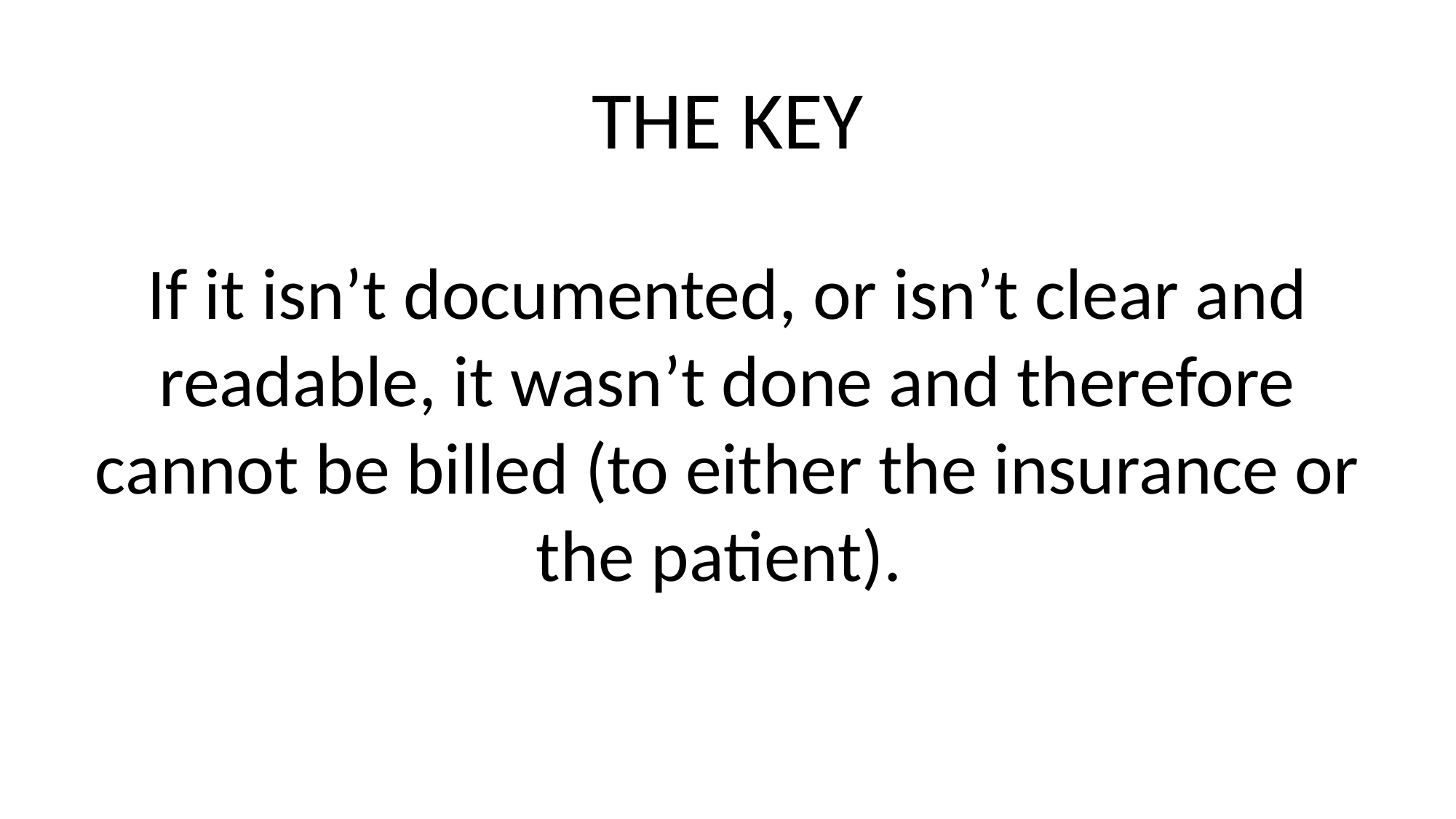

# THE KEY
If it isn’t documented, or isn’t clear and readable, it wasn’t done and therefore cannot be billed (to either the insurance or the patient).